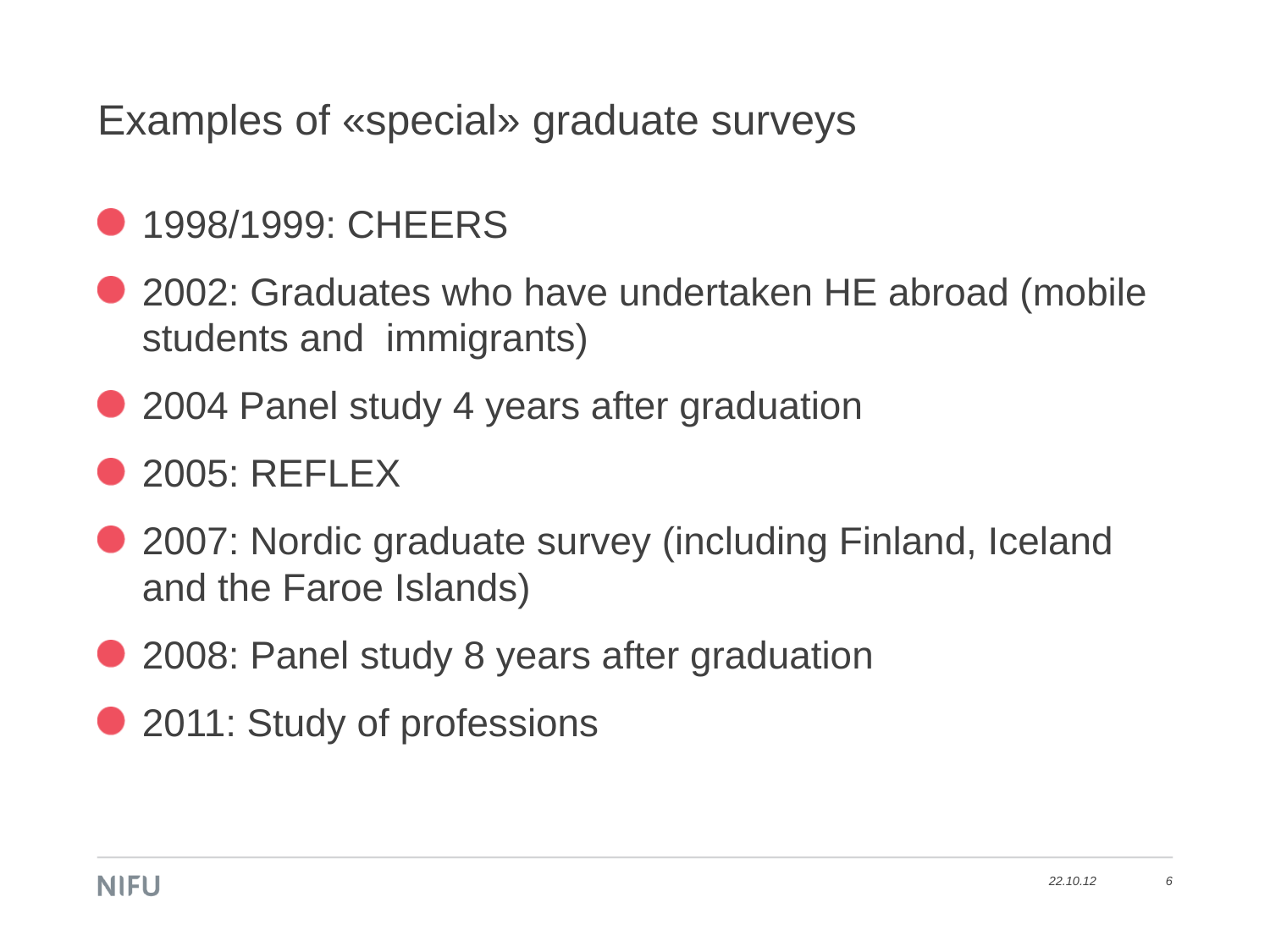

# Examples of «special» graduate surveys
1998/1999: CHEERS
2002: Graduates who have undertaken HE abroad (mobile students and  immigrants)
2004 Panel study 4 years after graduation
2005: REFLEX
2007: Nordic graduate survey (including Finland, Iceland and the Faroe Islands)
2008: Panel study 8 years after graduation
2011: Study of professions

22.10.12
6